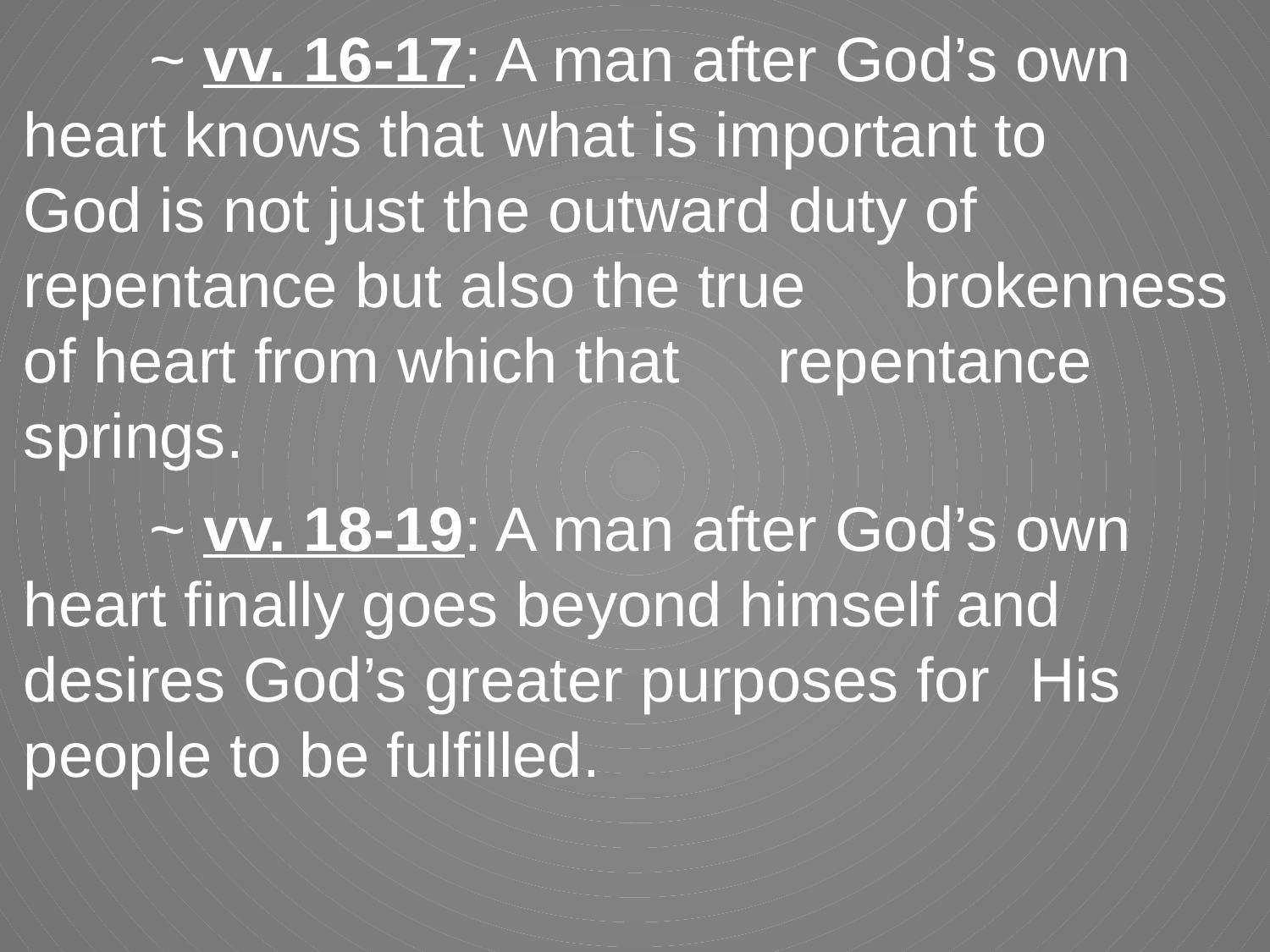

~ vv. 16-17: A man after God’s own 				heart knows that what is important to 			God is not just the outward duty of 				repentance but also the true 					brokenness of heart from which that 			repentance springs.
	~ vv. 18-19: A man after God’s own 				heart finally goes beyond himself and 			desires God’s greater purposes for 				His people to be fulfilled.